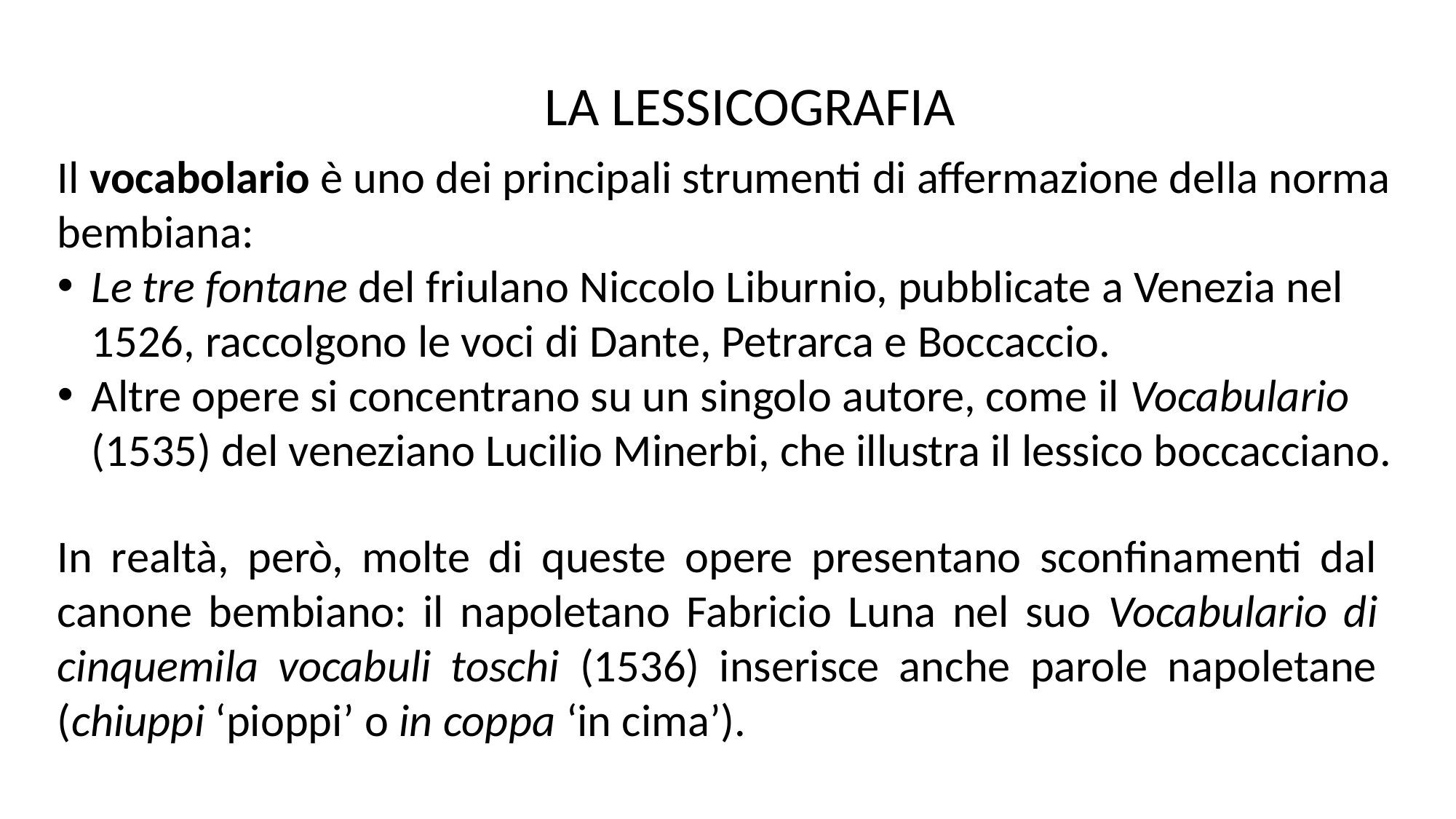

LA LESSICOGRAFIA
Il vocabolario è uno dei principali strumenti di affermazione della norma bembiana:
Le tre fontane del friulano Niccolo Liburnio, pubblicate a Venezia nel 1526, raccolgono le voci di Dante, Petrarca e Boccaccio.
Altre opere si concentrano su un singolo autore, come il Vocabulario (1535) del veneziano Lucilio Minerbi, che illustra il lessico boccacciano.
In realtà, però, molte di queste opere presentano sconfinamenti dal canone bembiano: il napoletano Fabricio Luna nel suo Vocabulario di cinquemila vocabuli toschi (1536) inserisce anche parole napoletane (chiuppi ‘pioppi’ o in coppa ‘in cima’).